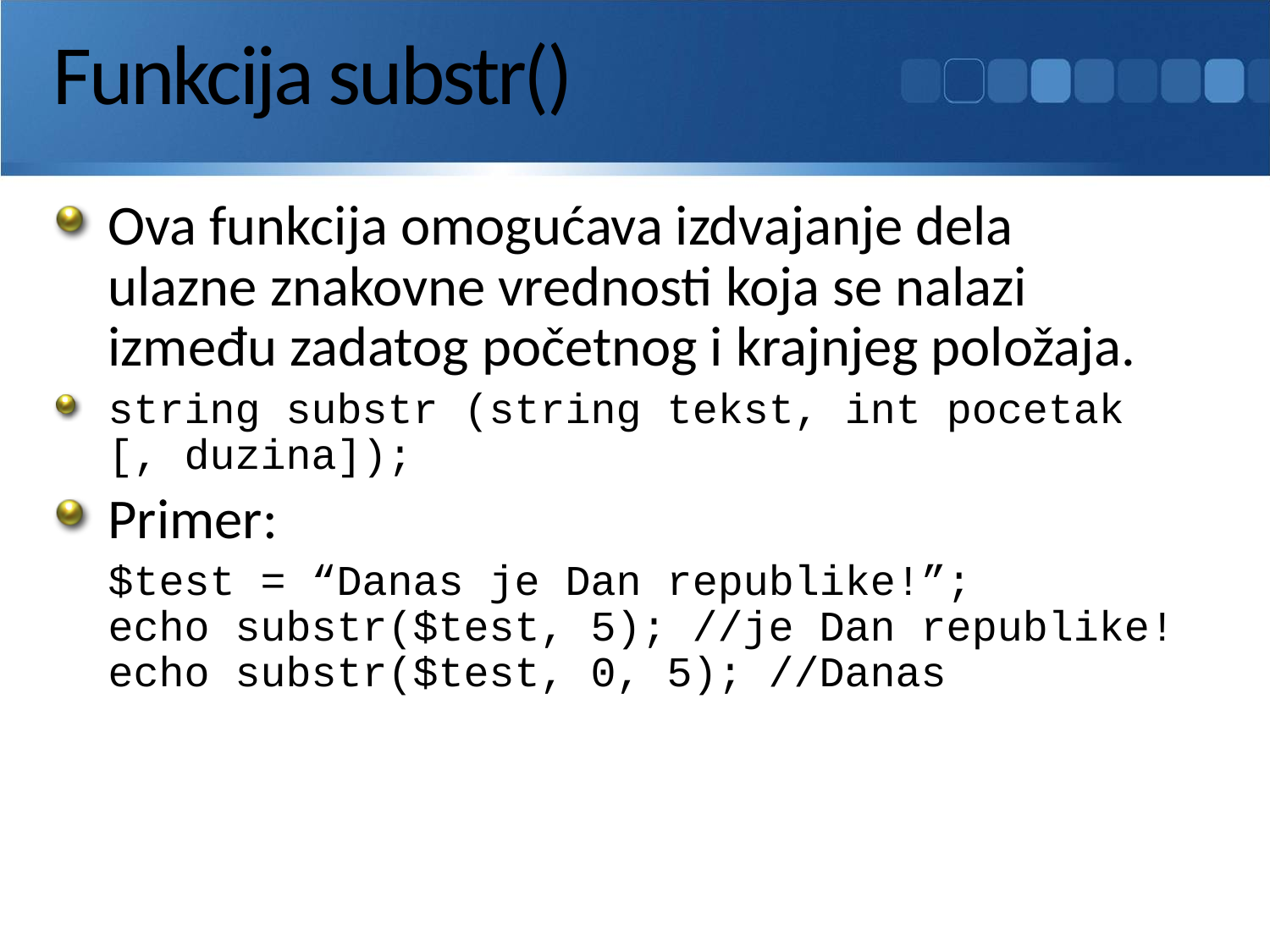

# Funkcija substr()
Ova funkcija omogućava izdvajanje dela
ulazne znakovne vrednosti koja se nalazi
između zadatog početnog i krajnjeg položaja.
string substr (string tekst, int pocetak
[, duzina]);
Primer:
	$test = “Danas je Dan republike!”;
echo substr($test, 5); //je Dan republike!
echo substr($test, 0, 5); //Danas